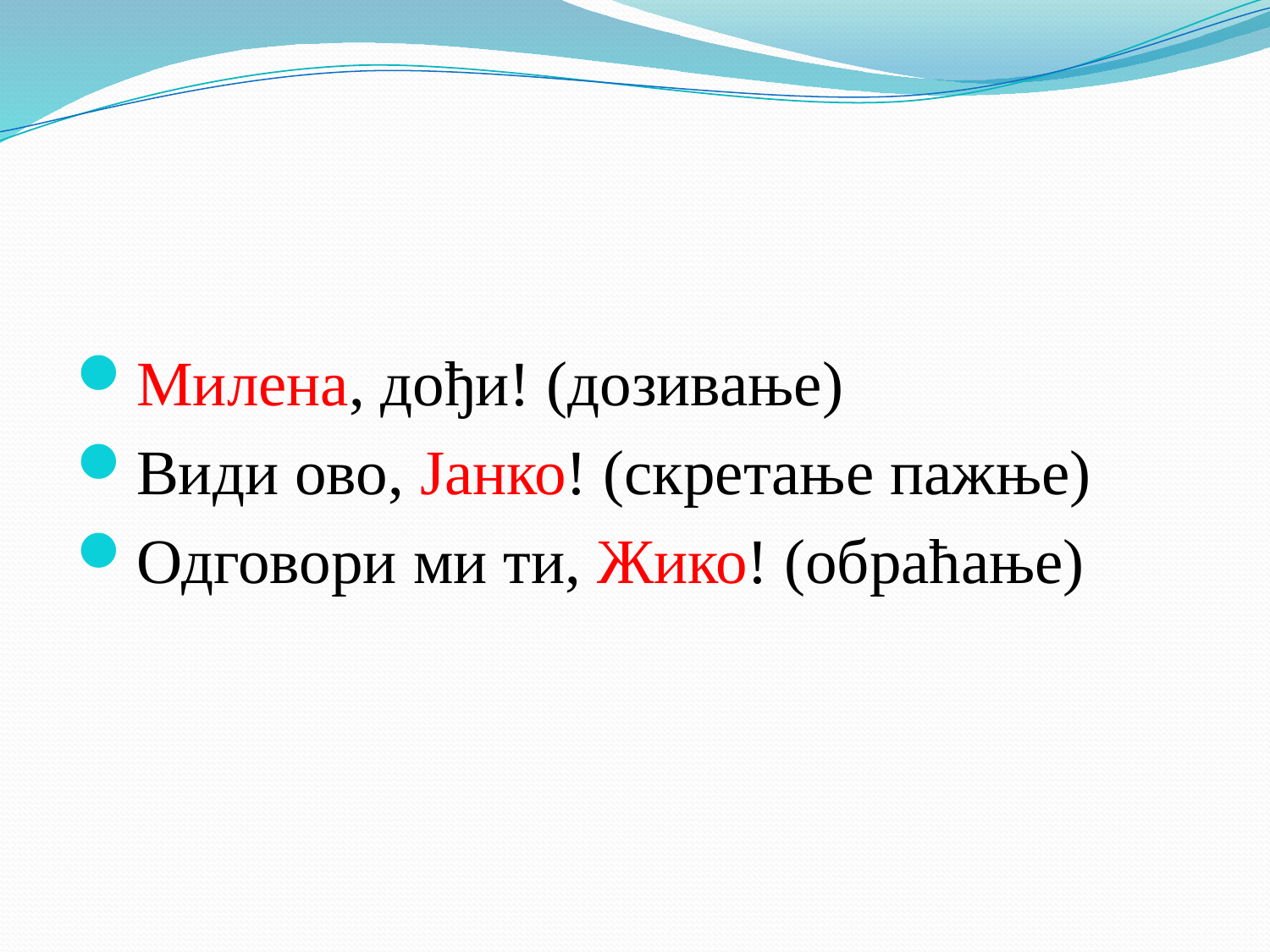

#

Милена, дођи! (дозивање)
Види ово, Јанко! (скретање пажње)
Одговори ми ти, Жико! (обраћање)